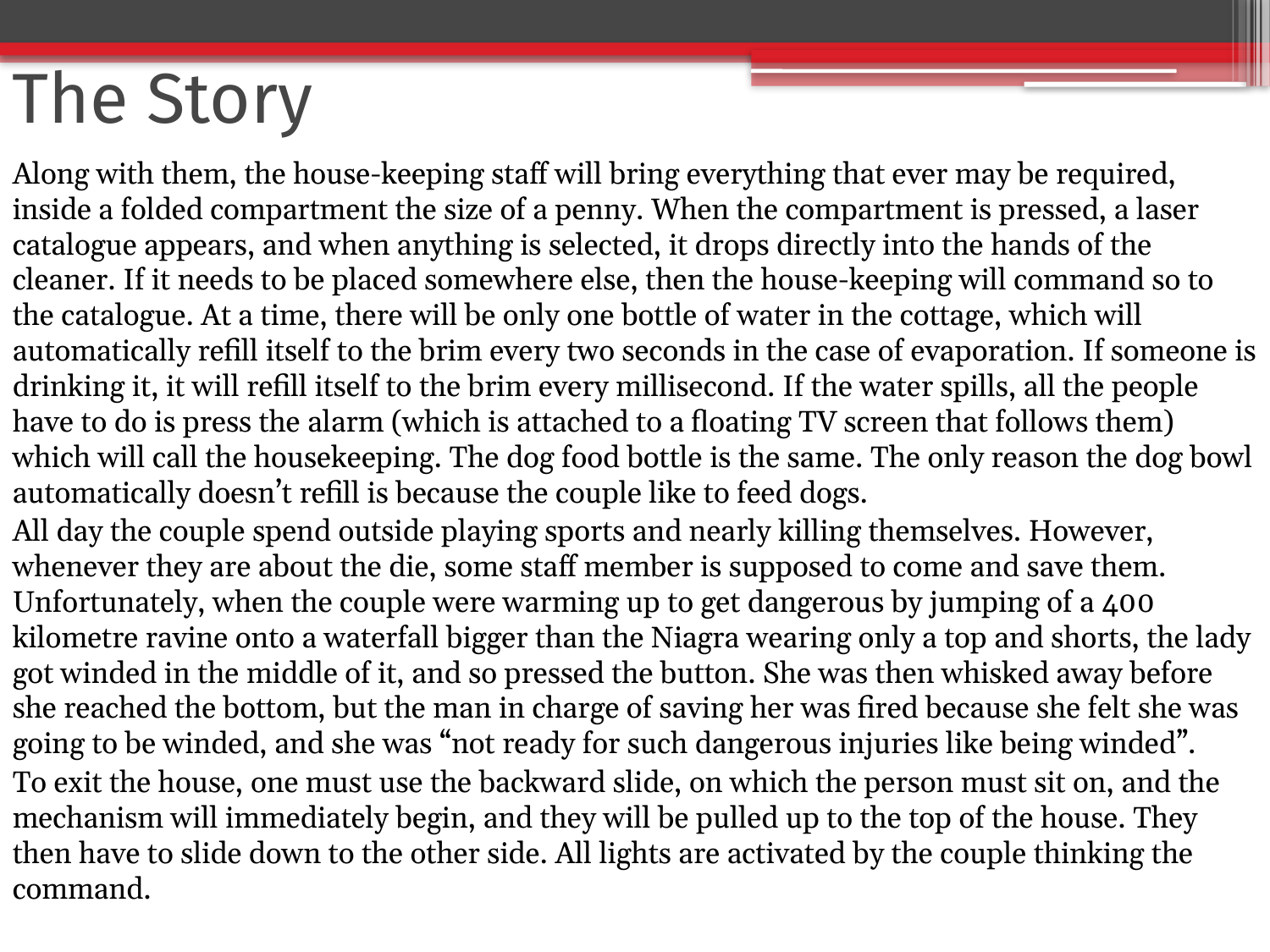

# The Story
Along with them, the house-keeping staff will bring everything that ever may be required, inside a folded compartment the size of a penny. When the compartment is pressed, a laser catalogue appears, and when anything is selected, it drops directly into the hands of the cleaner. If it needs to be placed somewhere else, then the house-keeping will command so to the catalogue. At a time, there will be only one bottle of water in the cottage, which will automatically refill itself to the brim every two seconds in the case of evaporation. If someone is drinking it, it will refill itself to the brim every millisecond. If the water spills, all the people have to do is press the alarm (which is attached to a floating TV screen that follows them) which will call the housekeeping. The dog food bottle is the same. The only reason the dog bowl automatically doesn’t refill is because the couple like to feed dogs.
All day the couple spend outside playing sports and nearly killing themselves. However, whenever they are about the die, some staff member is supposed to come and save them. Unfortunately, when the couple were warming up to get dangerous by jumping of a 400 kilometre ravine onto a waterfall bigger than the Niagra wearing only a top and shorts, the lady got winded in the middle of it, and so pressed the button. She was then whisked away before she reached the bottom, but the man in charge of saving her was fired because she felt she was going to be winded, and she was “not ready for such dangerous injuries like being winded”.
To exit the house, one must use the backward slide, on which the person must sit on, and the mechanism will immediately begin, and they will be pulled up to the top of the house. They then have to slide down to the other side. All lights are activated by the couple thinking the command.